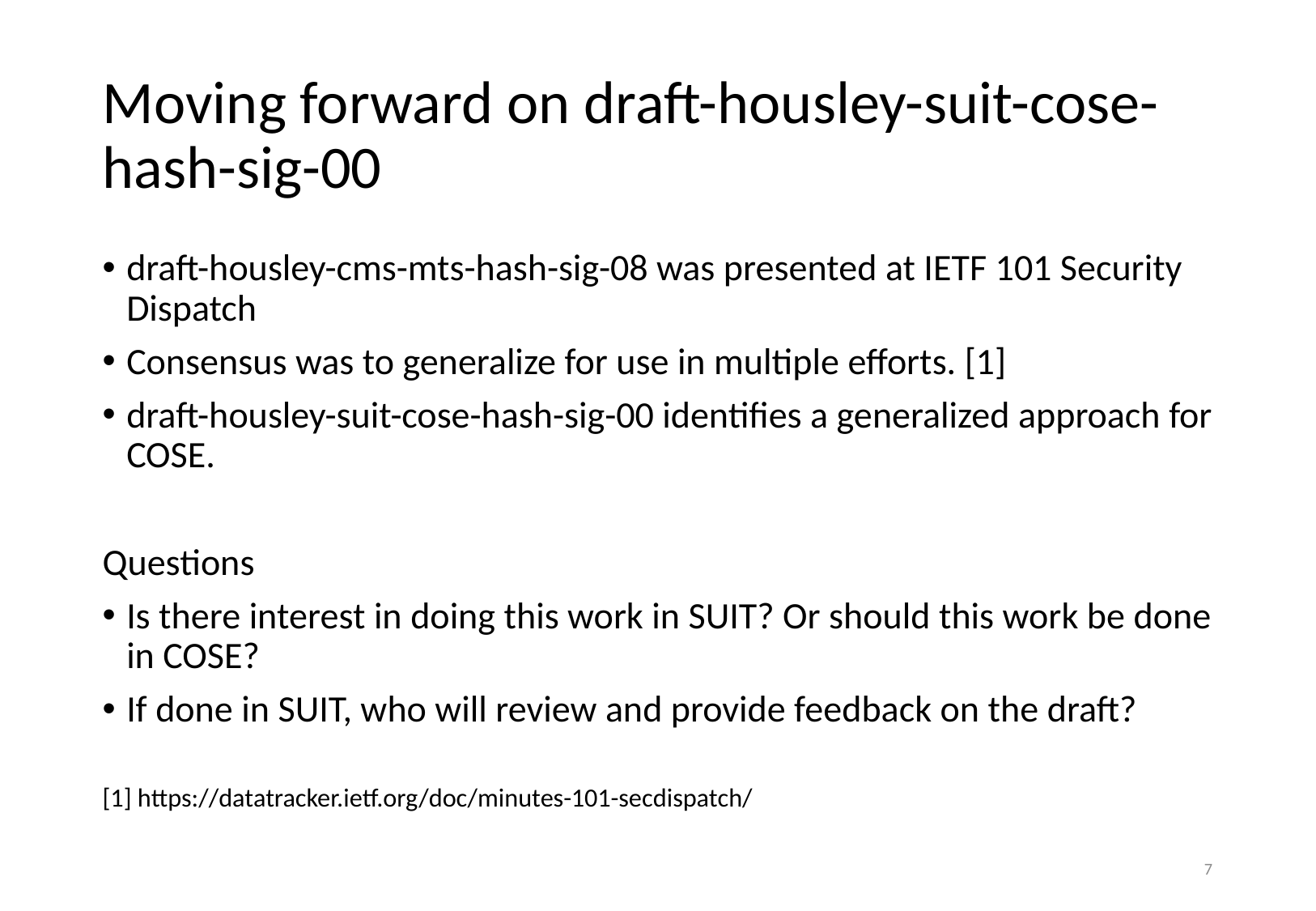

# Moving forward on draft-housley-suit-cose-hash-sig-00
draft-housley-cms-mts-hash-sig-08 was presented at IETF 101 Security Dispatch
Consensus was to generalize for use in multiple efforts. [1]
draft-housley-suit-cose-hash-sig-00 identifies a generalized approach for COSE.

Questions
Is there interest in doing this work in SUIT? Or should this work be done in COSE?
If done in SUIT, who will review and provide feedback on the draft?

[1] https://datatracker.ietf.org/doc/minutes-101-secdispatch/
7